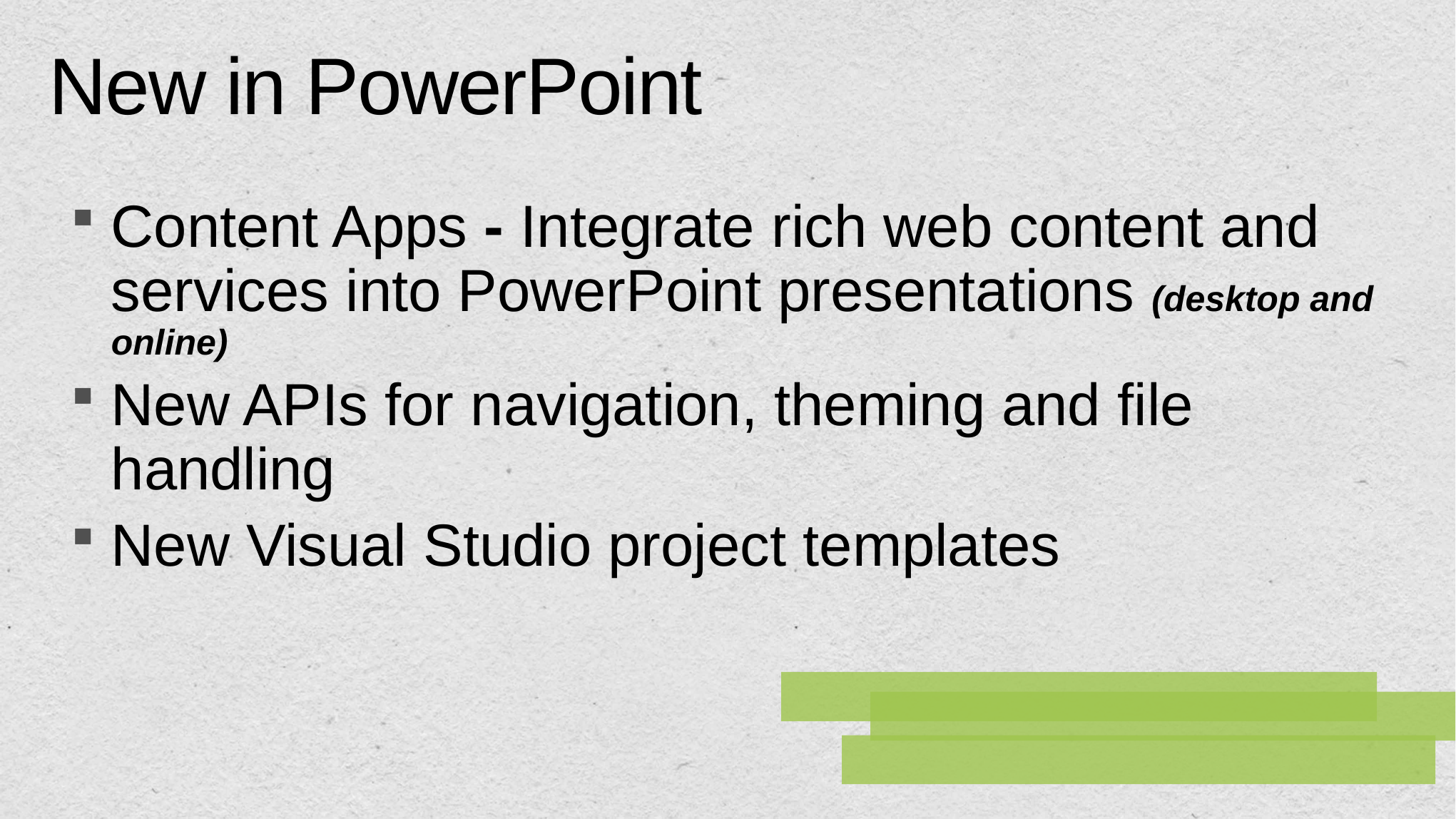

# New in PowerPoint
Content Apps - Integrate rich web content and services into PowerPoint presentations (desktop and online)
New APIs for navigation, theming and file handling
New Visual Studio project templates